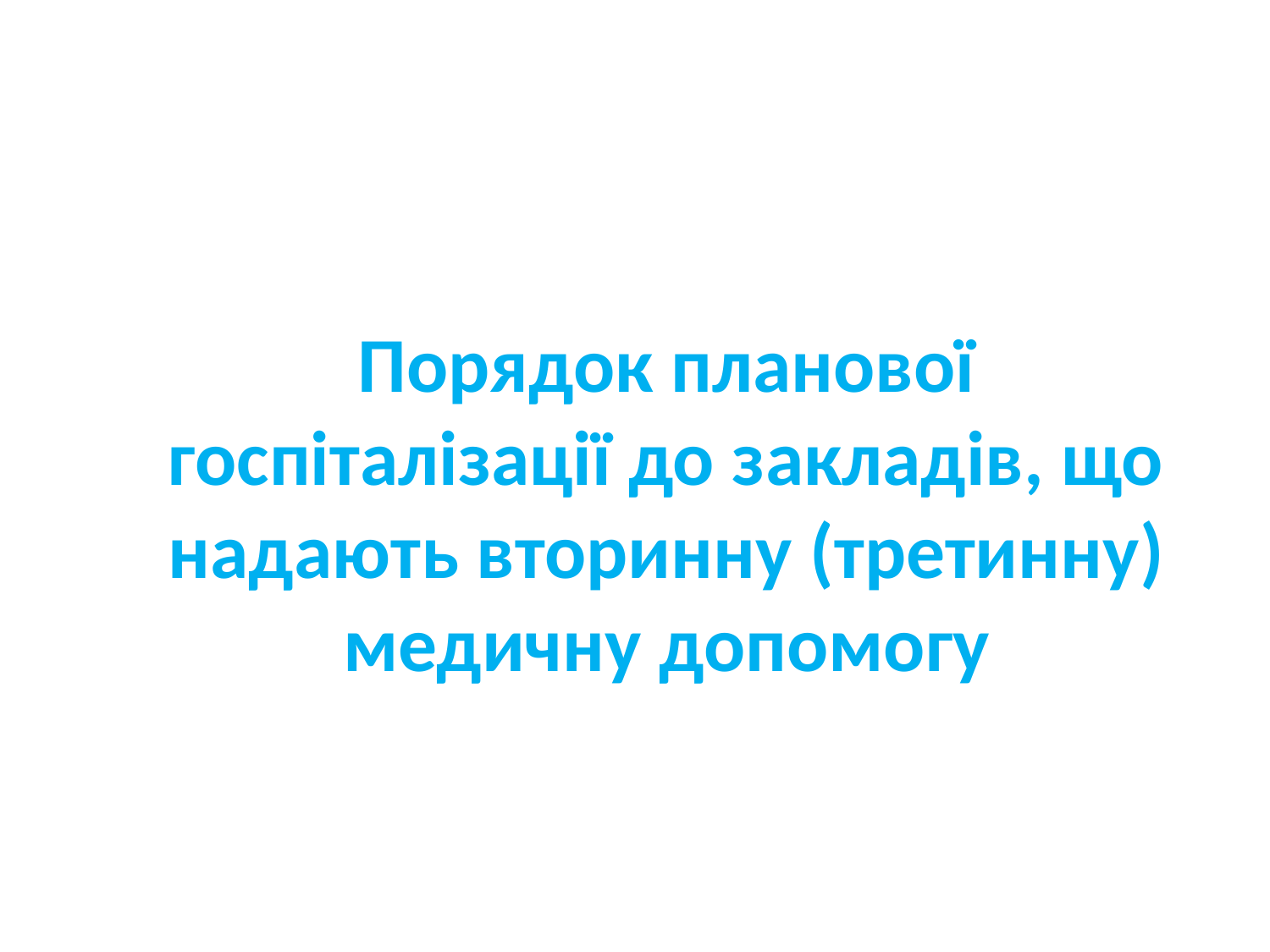

Порядок планової госпіталізації до закладів, що надають вторинну (третинну) медичну допомогу